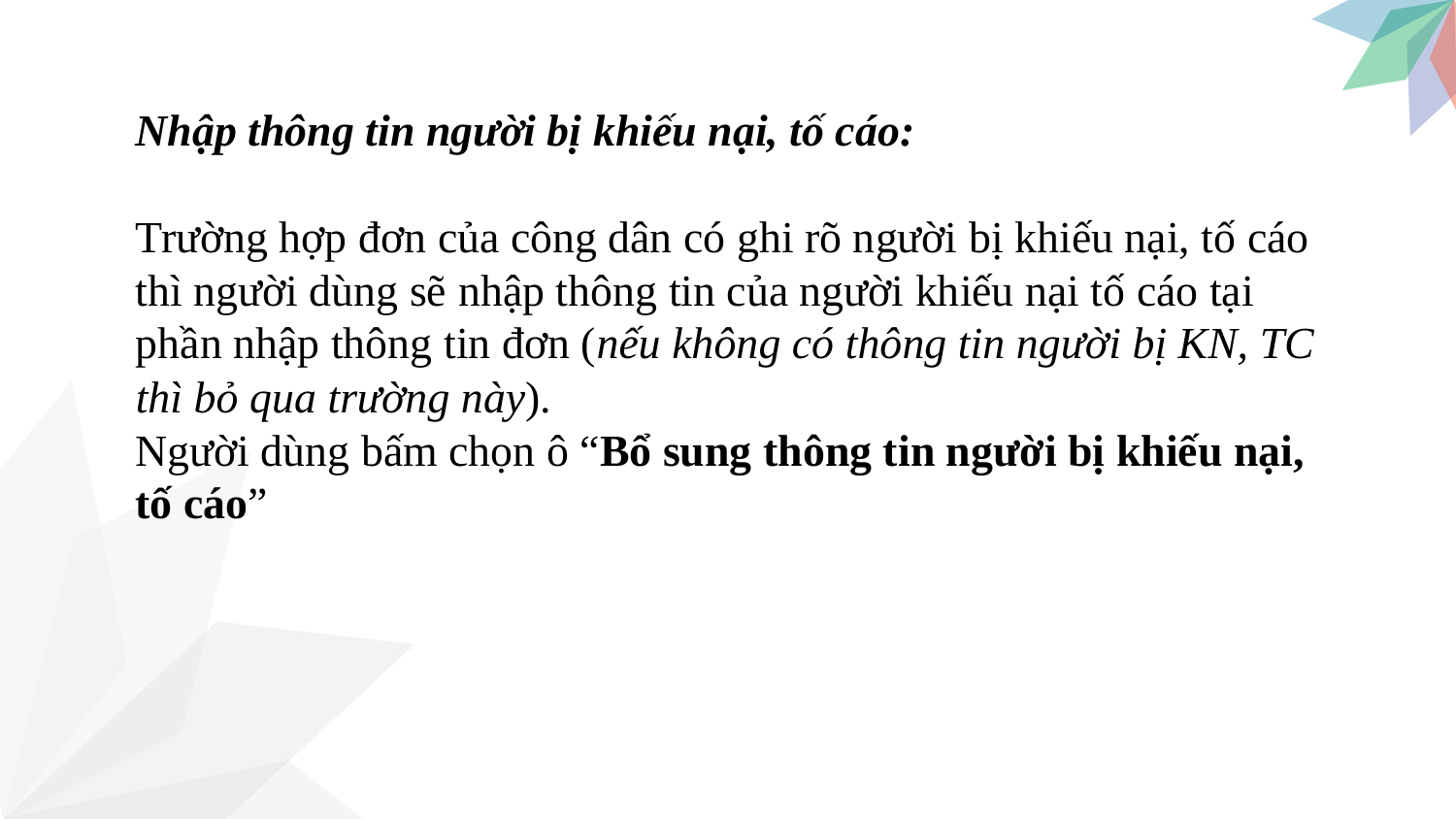

Nhập thông tin người bị khiếu nại, tố cáo:
Trường hợp đơn của công dân có ghi rõ người bị khiếu nại, tố cáo thì người dùng sẽ nhập thông tin của người khiếu nại tố cáo tại
phần nhập thông tin đơn (nếu không có thông tin người bị KN, TC
thì bỏ qua trường này).
Người dùng bấm chọn ô “Bổ sung thông tin người bị khiếu nại, tố cáo”